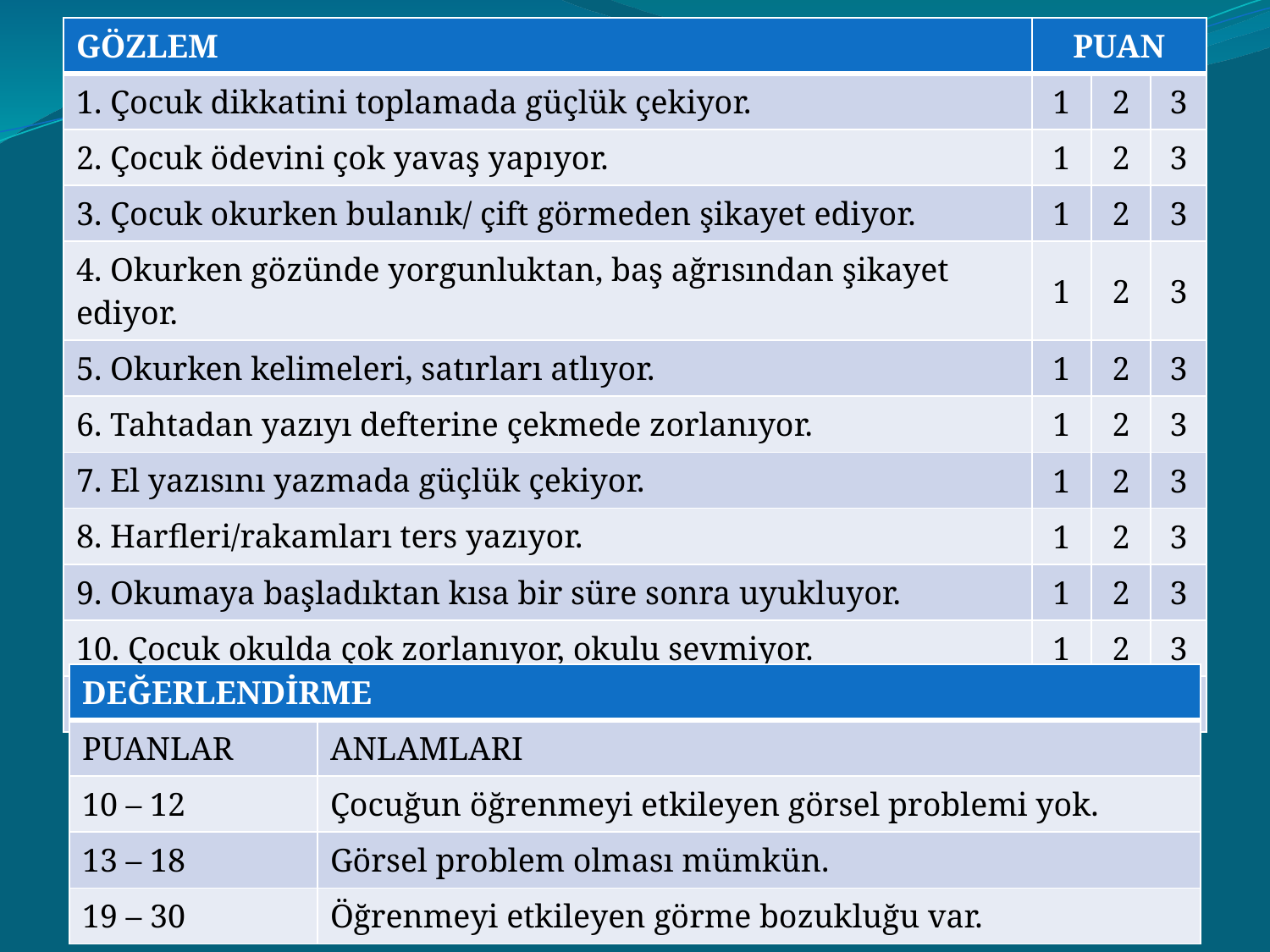

| GÖZLEM | PUAN |  |  |
| --- | --- | --- | --- |
| 1. Çocuk dikkatini toplamada güçlük çekiyor. | 1 | 2 | 3 |
| 2. Çocuk ödevini çok yavaş yapıyor. | 1 | 2 | 3 |
| 3. Çocuk okurken bulanık/ çift görmeden şikayet ediyor. | 1 | 2 | 3 |
| 4. Okurken gözünde yorgunluktan, baş ağrısından şikayet ediyor. | 1 | 2 | 3 |
| 5. Okurken kelimeleri, satırları atlıyor. | 1 | 2 | 3 |
| 6. Tahtadan yazıyı defterine çekmede zorlanıyor. | 1 | 2 | 3 |
| 7. El yazısını yazmada güçlük çekiyor. | 1 | 2 | 3 |
| 8. Harfleri/rakamları ters yazıyor. | 1 | 2 | 3 |
| 9. Okumaya başladıktan kısa bir süre sonra uyukluyor. | 1 | 2 | 3 |
| 10. Çocuk okulda çok zorlanıyor, okulu sevmiyor. | 1 | 2 | 3 |
| TOPLAM |  |  |  |
#
| DEĞERLENDİRME |  |
| --- | --- |
| PUANLAR | ANLAMLARI |
| 10 – 12 | Çocuğun öğrenmeyi etkileyen görsel problemi yok. |
| 13 – 18 | Görsel problem olması mümkün. |
| 19 – 30 | Öğrenmeyi etkileyen görme bozukluğu var. |